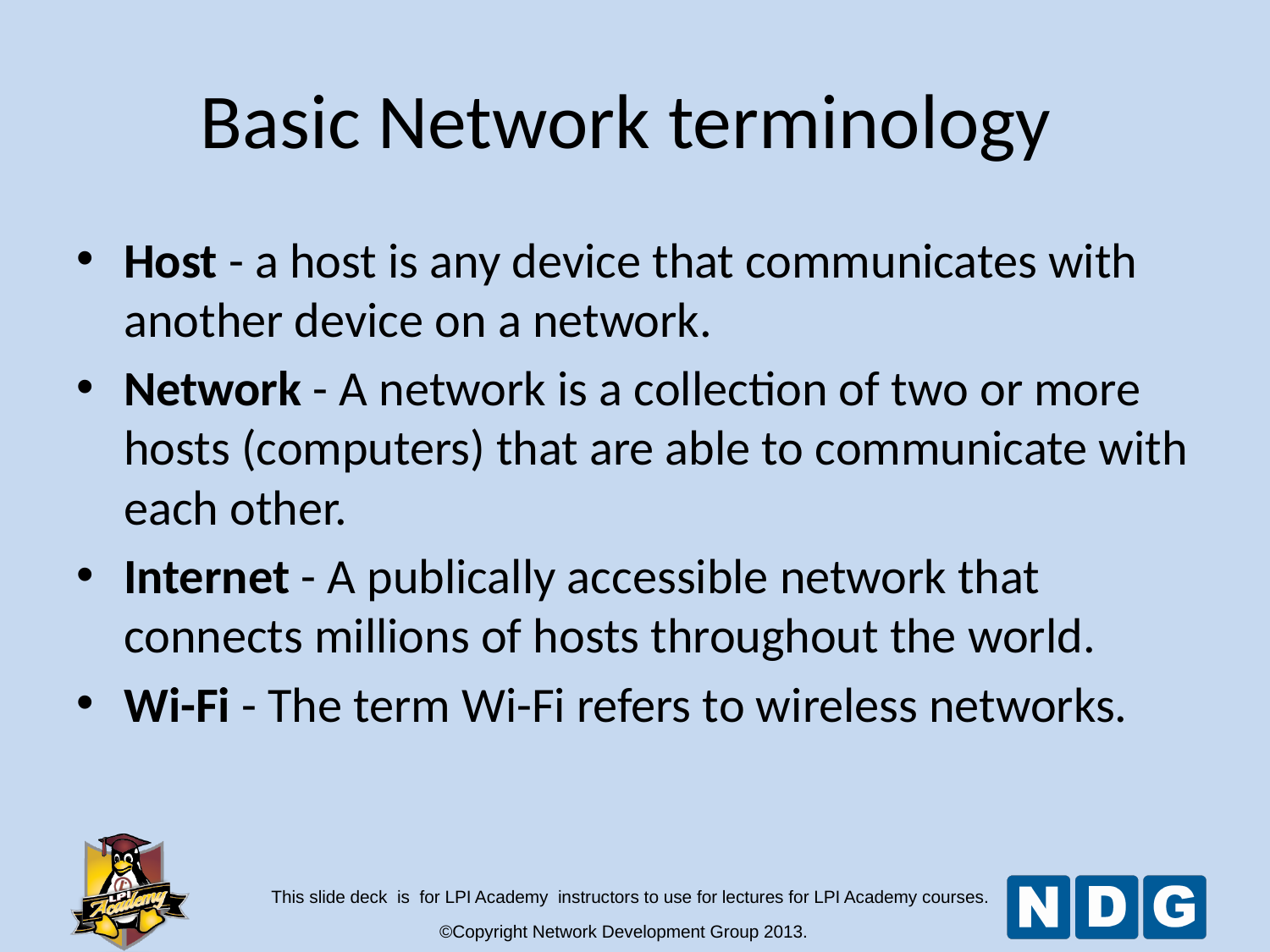

# Basic Network terminology
Host - a host is any device that communicates with another device on a network.
Network - A network is a collection of two or more hosts (computers) that are able to communicate with each other.
Internet - A publically accessible network that connects millions of hosts throughout the world.
Wi-Fi - The term Wi-Fi refers to wireless networks.